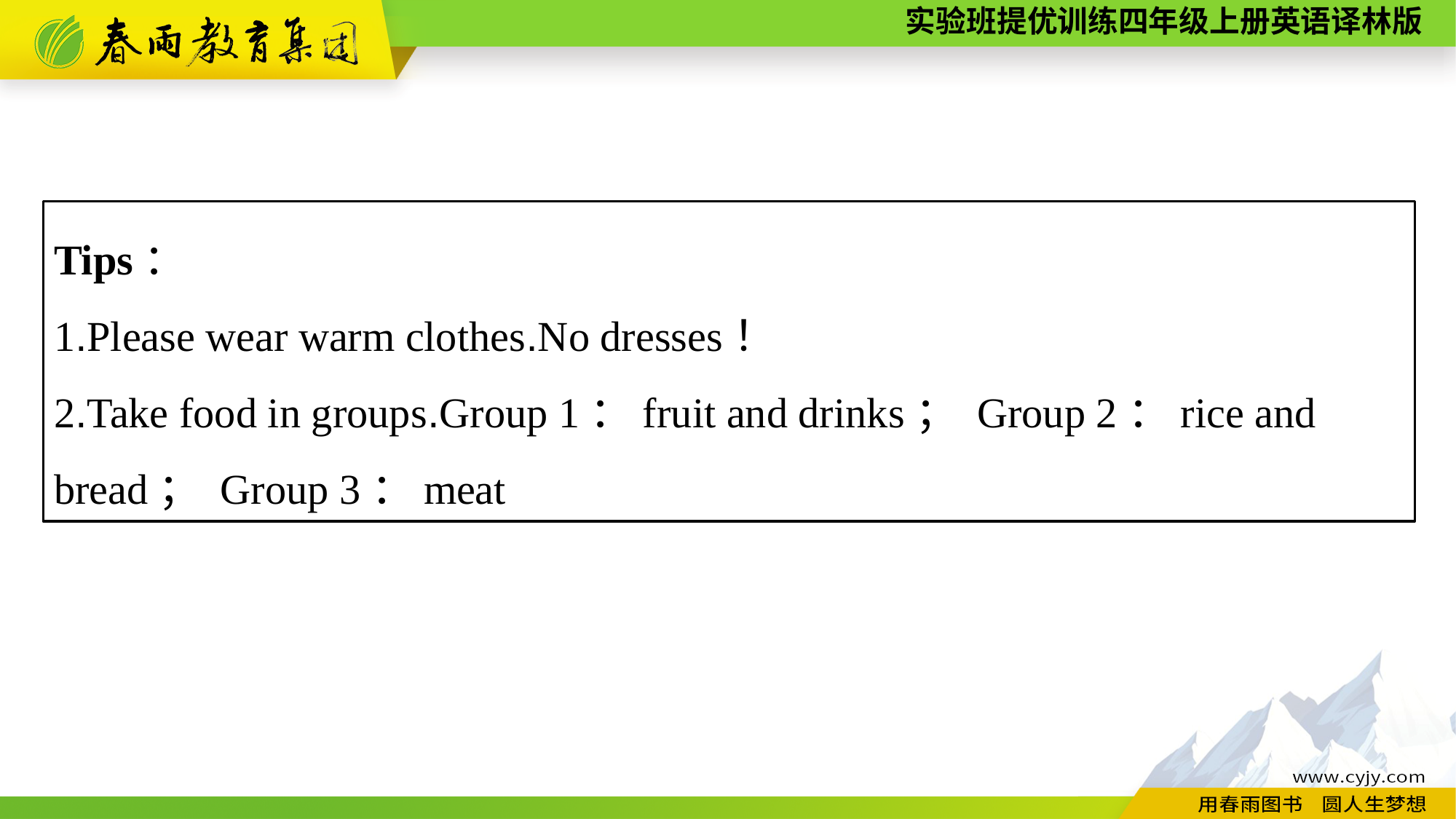

Tips：
1.Please wear warm clothes.No dresses！
2.Take food in groups.Group 1：fruit and drinks； Group 2：rice and
bread； Group 3：meat